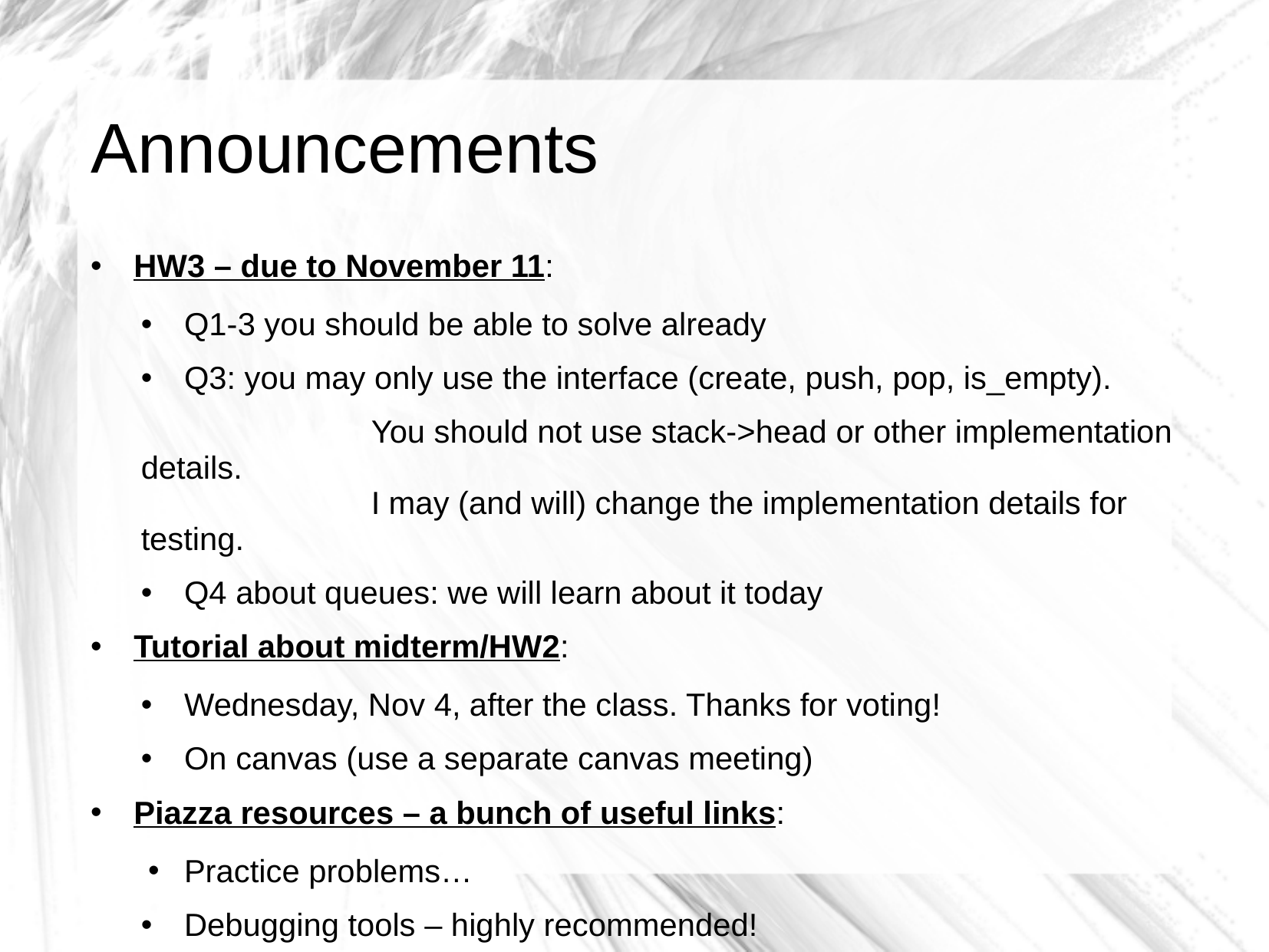

Announcements
HW3 – due to November 11:
Q1-3 you should be able to solve already
Q3: you may only use the interface (create, push, pop, is_empty).
		You should not use stack->head or other implementation details.
		I may (and will) change the implementation details for testing.
Q4 about queues: we will learn about it today
Tutorial about midterm/HW2:
Wednesday, Nov 4, after the class. Thanks for voting!
On canvas (use a separate canvas meeting)
Piazza resources – a bunch of useful links:
Practice problems…
Debugging tools – highly recommended!
missing-semester@MIT – highly recommended!